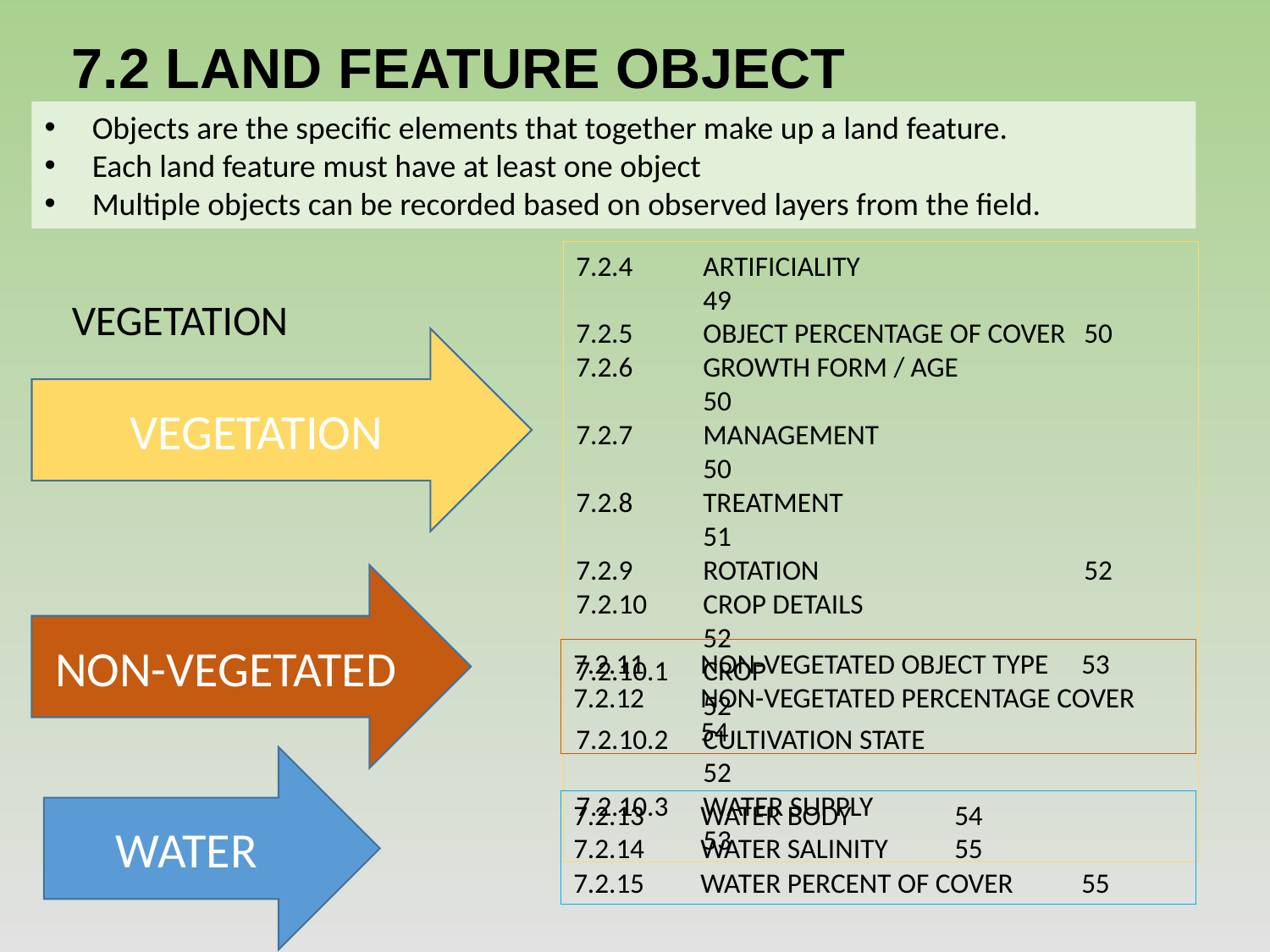

7.2 LAND FEATURE OBJECT DESCRIPTION
Objects are the specific elements that together make up a land feature.
Each land feature must have at least one object
Multiple objects can be recorded based on observed layers from the field.
7.2.4	ARTIFICIALITY			49
7.2.5	OBJECT PERCENTAGE OF COVER	50
7.2.6	GROWTH FORM / AGE		50
7.2.7	MANAGEMENT			50
7.2.8	TREATMENT			51
7.2.9	ROTATION			52
7.2.10	CROP DETAILS			52
7.2.10.1	CROP				52
7.2.10.2	CULTIVATION STATE			52
7.2.10.3	WATER SUPPLY			53
VEGETATION
VEGETATION
NON-VEGETATED
NON-VEGETATED
7.2.11	NON-VEGETATED OBJECT TYPE	53
7.2.12	NON-VEGETATED PERCENTAGE COVER	54
WATER
7.2.13	WATER BODY	54
7.2.14	WATER SALINITY	55
7.2.15	WATER PERCENT OF COVER	55
WATER